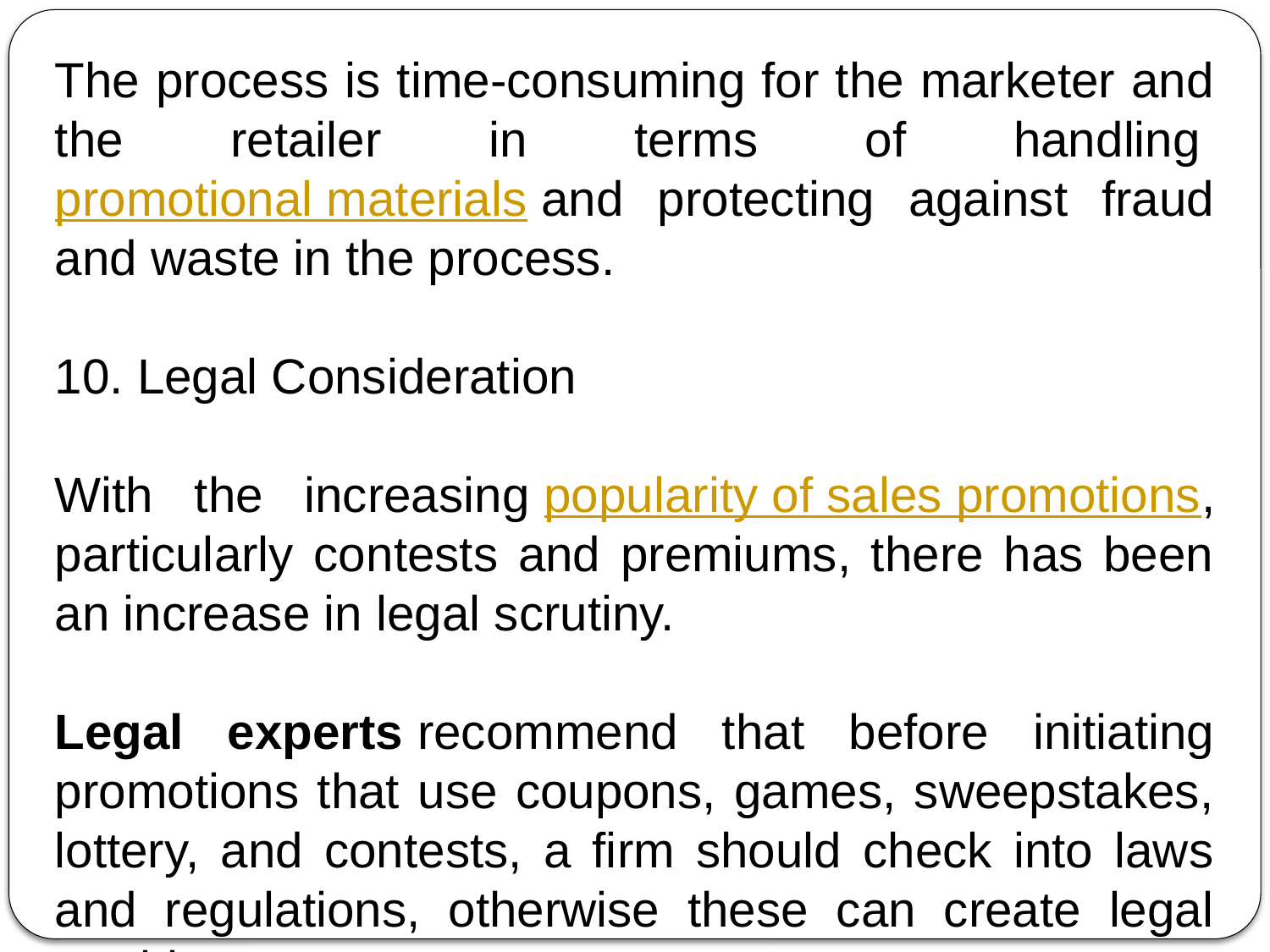

The process is time-consuming for the marketer and the retailer in terms of handling promotional materials and protecting against fraud and waste in the process.

10. Legal Consideration

With the increasing popularity of sales promotions, particularly contests and premiums, there has been an increase in legal scrutiny.

Legal experts recommend that before initiating promotions that use coupons, games, sweepstakes, lottery, and contests, a firm should check into laws and regulations, otherwise these can create legal trouble.